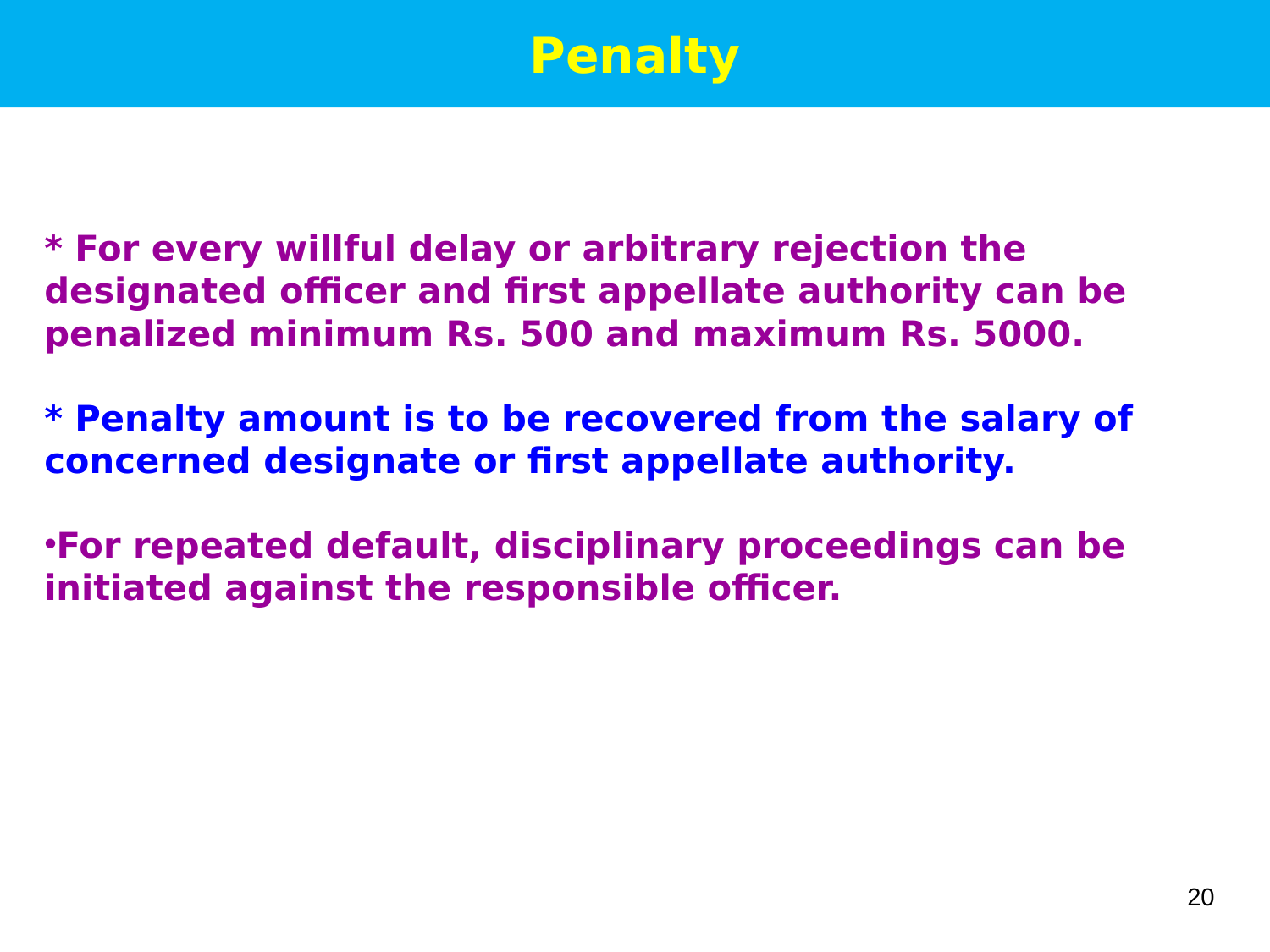

Penalty

* For every willful delay or arbitrary rejection the designated officer and first appellate authority can be penalized minimum Rs. 500 and maximum Rs. 5000.

* Penalty amount is to be recovered from the salary of concerned designate or first appellate authority.

For repeated default, disciplinary proceedings can be initiated against the responsible officer.

20